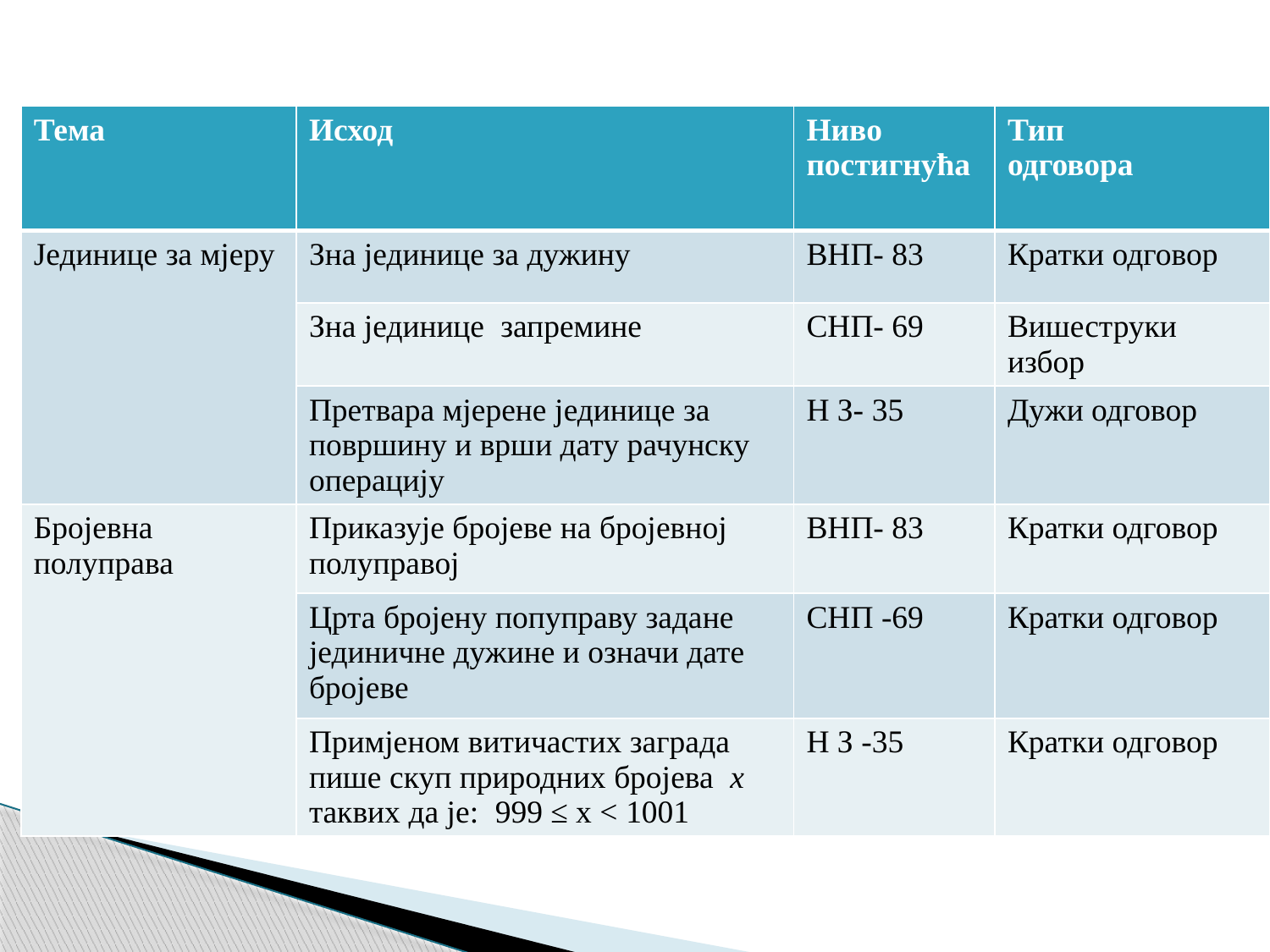

| Тема | Исход | Ниво постигнућа | Тип одговора |
| --- | --- | --- | --- |
| Јединице за мјеру | Зна јединице за дужину | ВНП- 83 | Кратки одговор |
|  | Зна јединице запремине | СНП- 69 | Вишеструки избор |
|  | Претвара мјерене јединице за површину и врши дату рачунску операцију | Н З- 35 | Дужи одговор |
| Бројевна полуправа | Приказује бројеве на бројевној полуправој | ВНП- 83 | Кратки одговор |
|  | Црта бројену попуправу задане јединичне дужине и означи дате бројеве | СНП -69 | Кратки одговор |
|  | Примјеном витичастих заграда пише скуп природних бројева х таквих да је: 999 ≤ x < 1001 | Н З -35 | Кратки одговор |